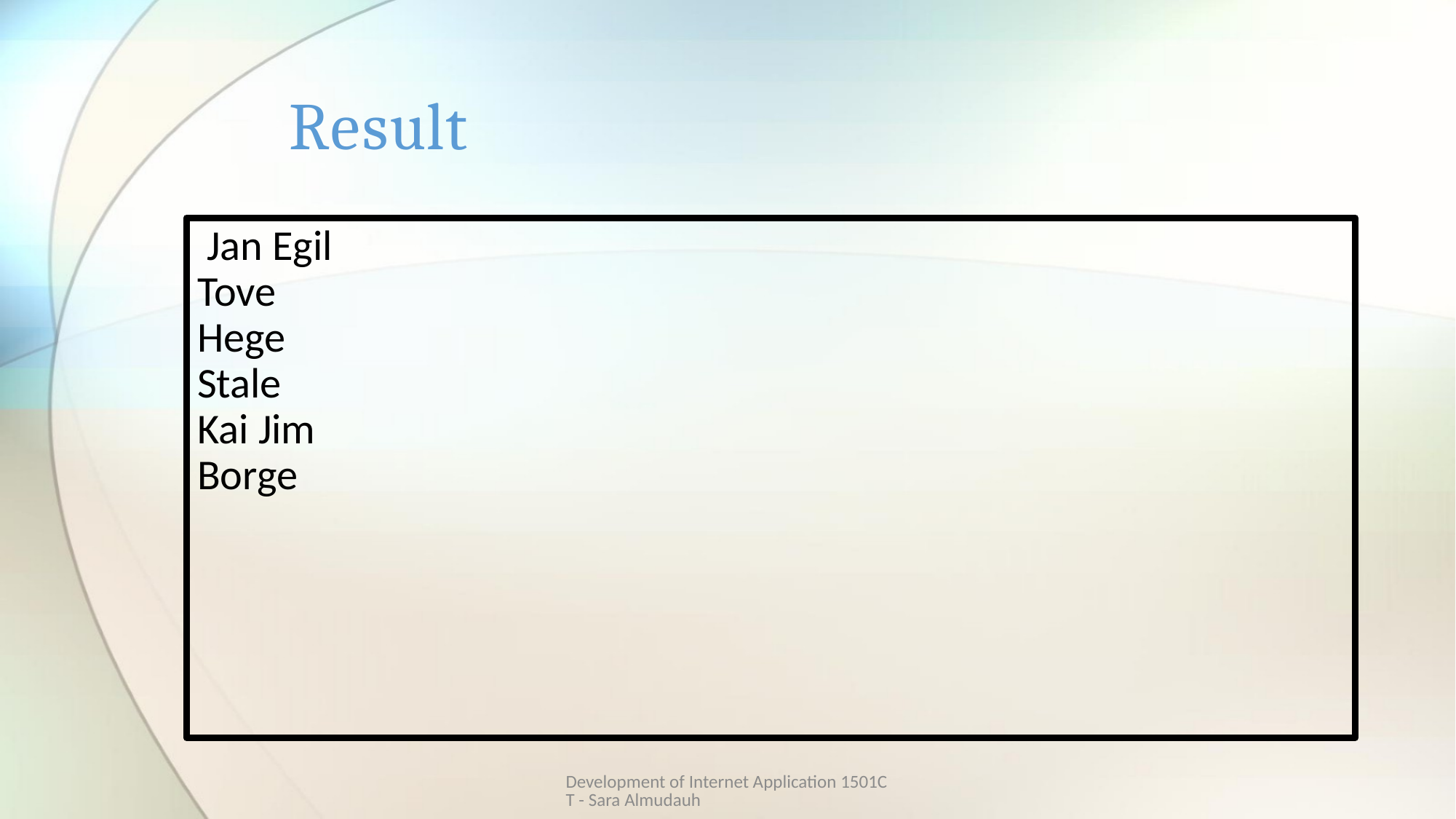

# Result
 Jan Egil
Tove
Hege
Stale
Kai Jim
Borge
Development of Internet Application 1501CT - Sara Almudauh